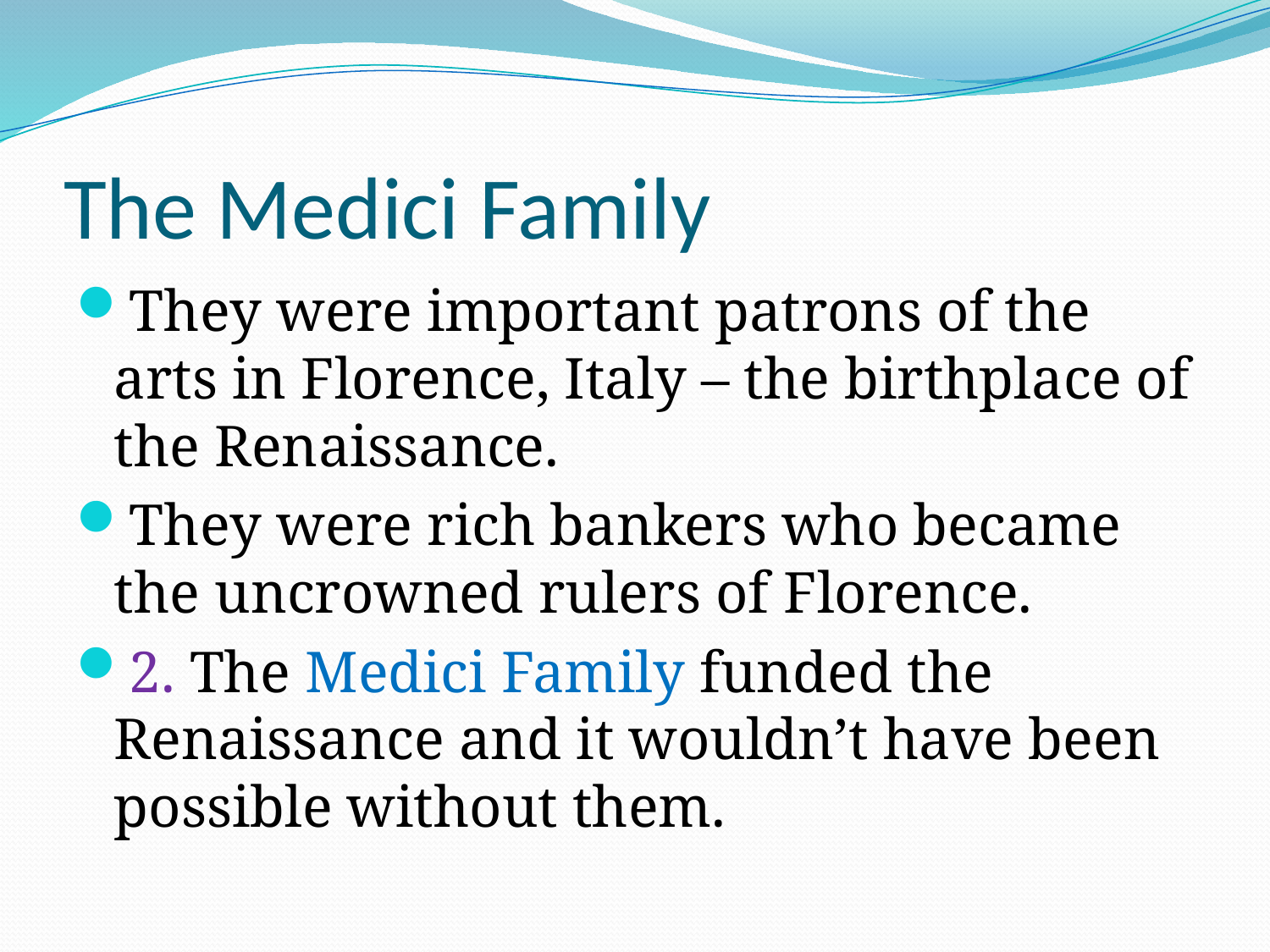

# The Medici Family
They were important patrons of the arts in Florence, Italy – the birthplace of the Renaissance.
They were rich bankers who became the uncrowned rulers of Florence.
2. The Medici Family funded the Renaissance and it wouldn’t have been possible without them.